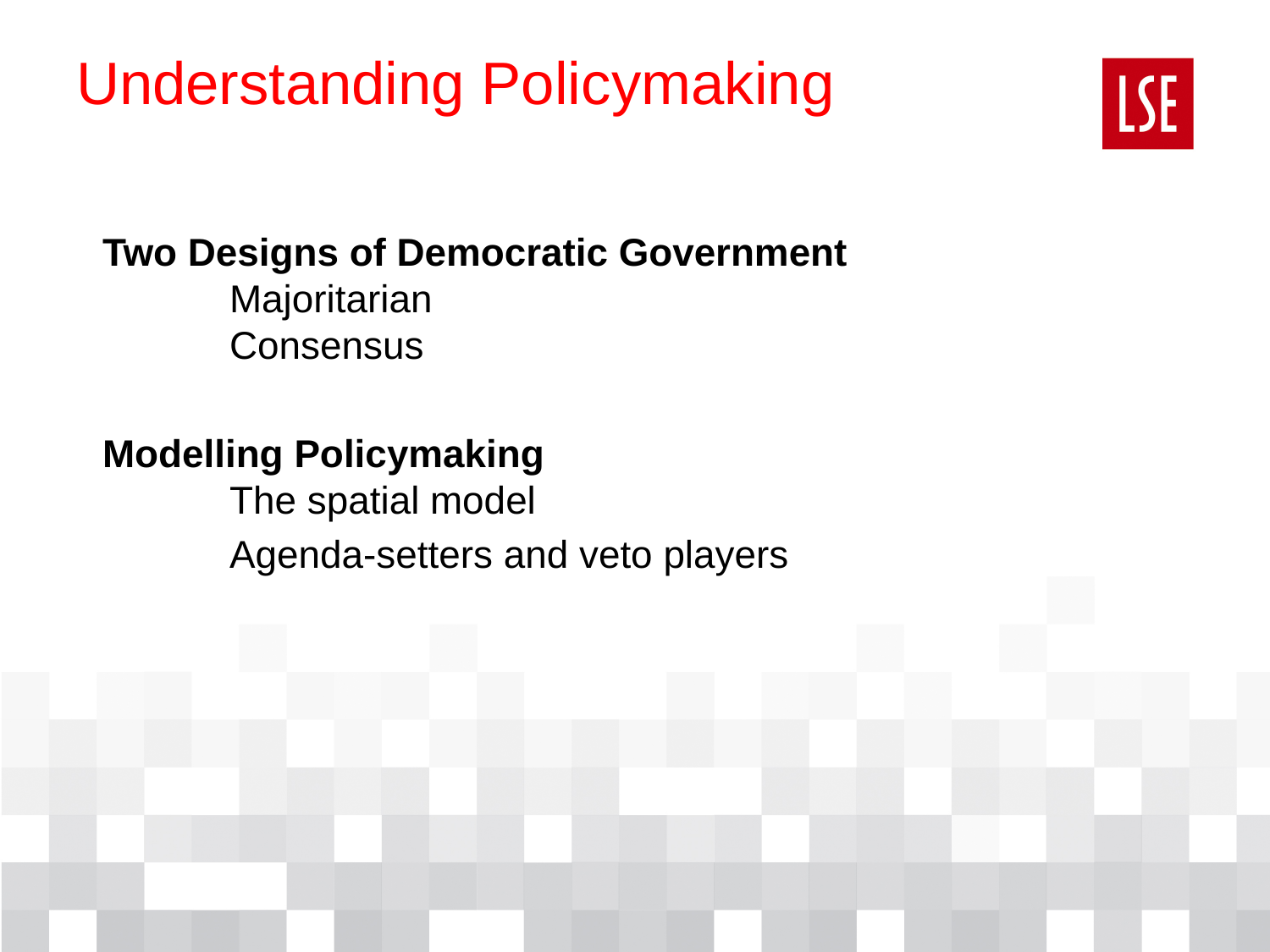

# Understanding Policymaking
Two Designs of Democratic Government
	Majoritarian
	Consensus

Modelling Policymaking
	The spatial model
	Agenda-setters and veto players